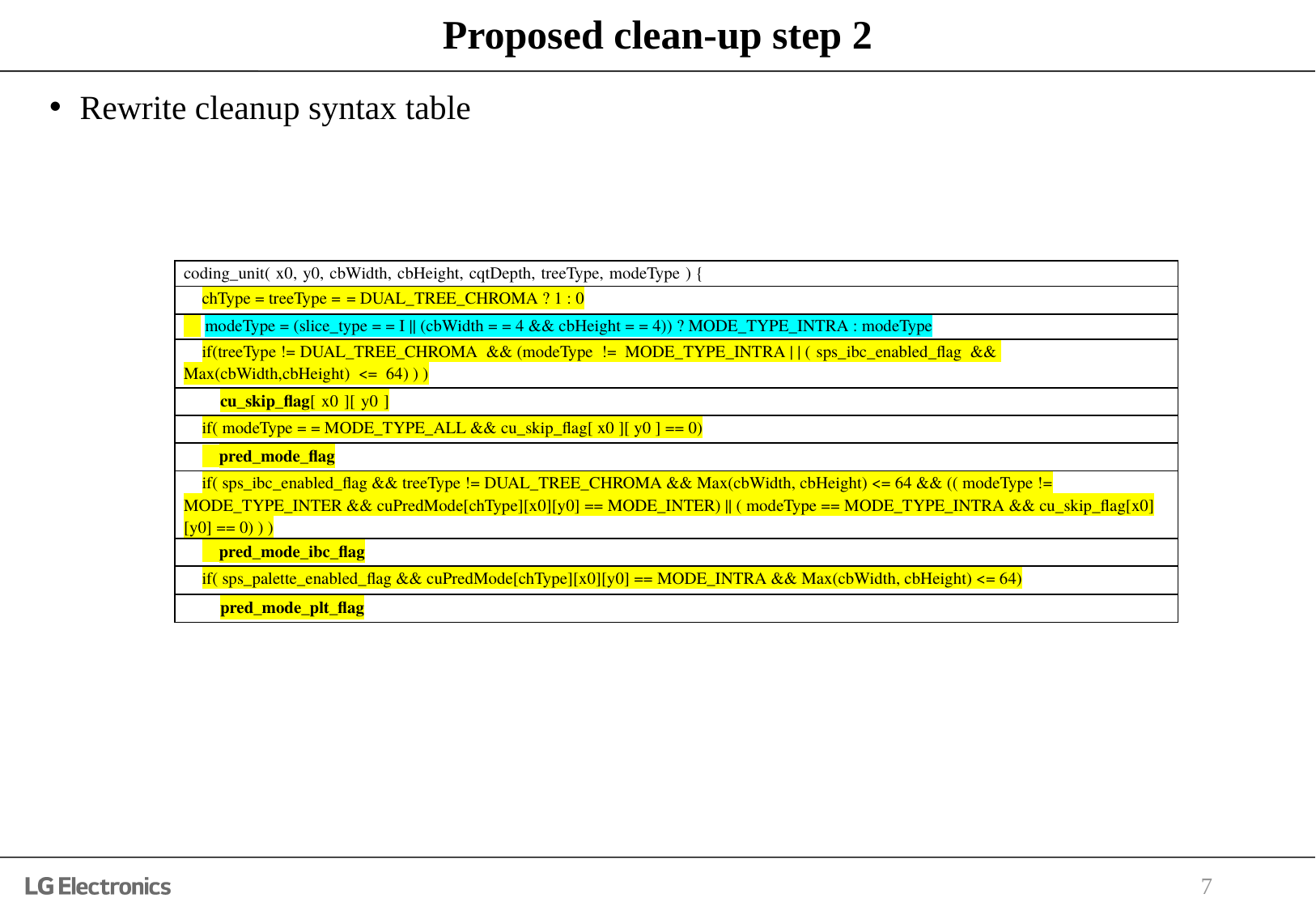

# Proposed clean-up step 2
Rewrite cleanup syntax table
| coding\_unit( x0, y0, cbWidth, cbHeight, cqtDepth, treeType, modeType ) { |
| --- |
| chType = treeType = = DUAL\_TREE\_CHROMA ? 1 : 0 |
| modeType = (slice\_type = = I || (cbWidth = = 4 && cbHeight = = 4)) ? MODE\_TYPE\_INTRA : modeType |
| if(treeType != DUAL\_TREE\_CHROMA && (modeType != MODE\_TYPE\_INTRA | | ( sps\_ibc\_enabled\_flag && Max(cbWidth,cbHeight) <= 64) ) ) |
| cu\_skip\_flag[ x0 ][ y0 ] |
| if( modeType = = MODE\_TYPE\_ALL && cu\_skip\_flag[ x0 ][ y0 ] == 0) |
| pred\_mode\_flag |
| if( sps\_ibc\_enabled\_flag && treeType != DUAL\_TREE\_CHROMA && Max(cbWidth, cbHeight) <= 64 && (( modeType != MODE\_TYPE\_INTER && cuPredMode[chType][x0][y0] == MODE\_INTER) || ( modeType == MODE\_TYPE\_INTRA && cu\_skip\_flag[x0][y0] == 0) ) ) |
| pred\_mode\_ibc\_flag |
| if( sps\_palette\_enabled\_flag && cuPredMode[chType][x0][y0] == MODE\_INTRA && Max(cbWidth, cbHeight) <= 64) |
| pred\_mode\_plt\_flag |
7